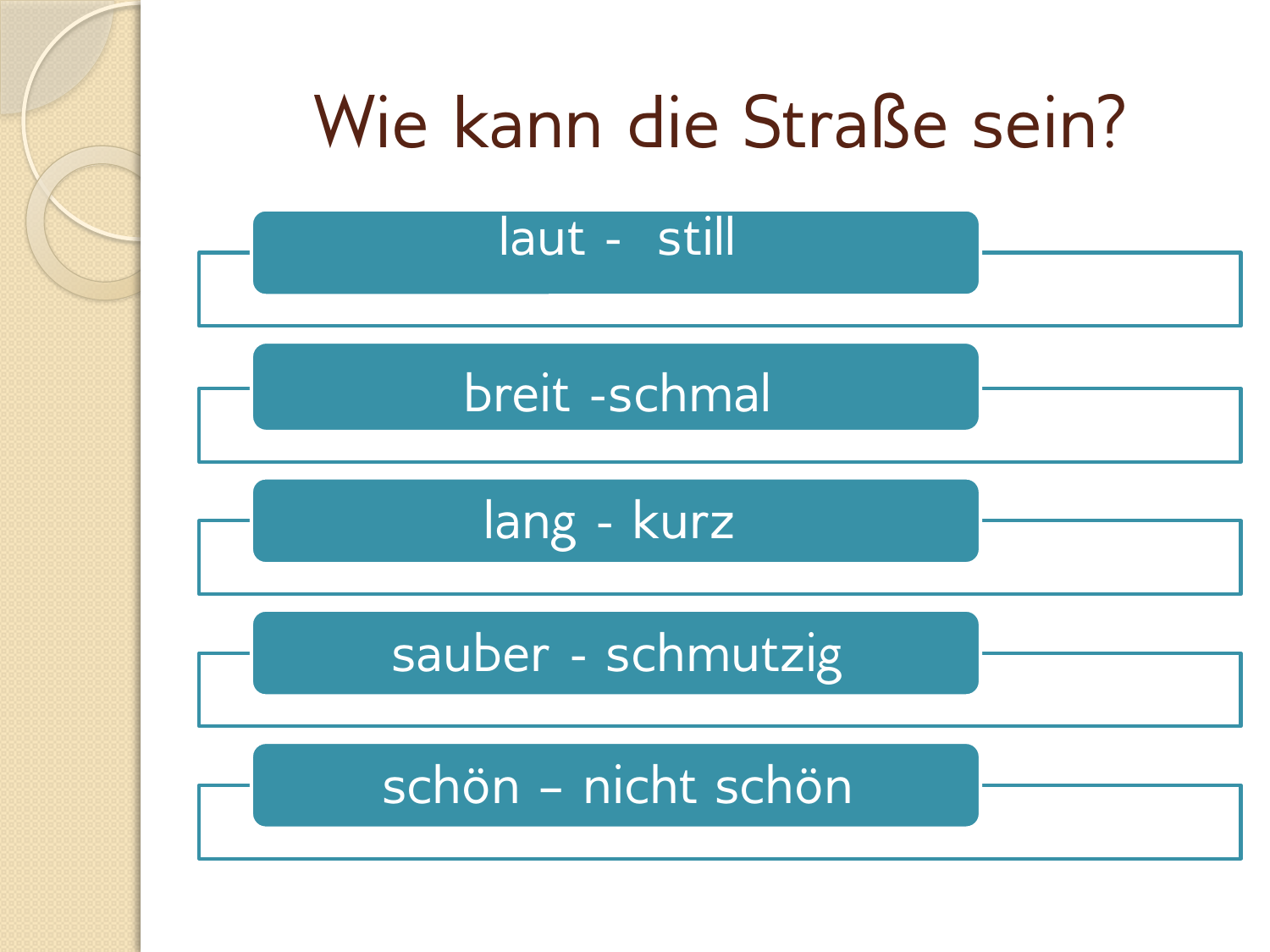

# Wie kann die Straße sein?
laut -  still

breit -schmal

lang - kurz
sauber - schmutzig
schön – nicht schön